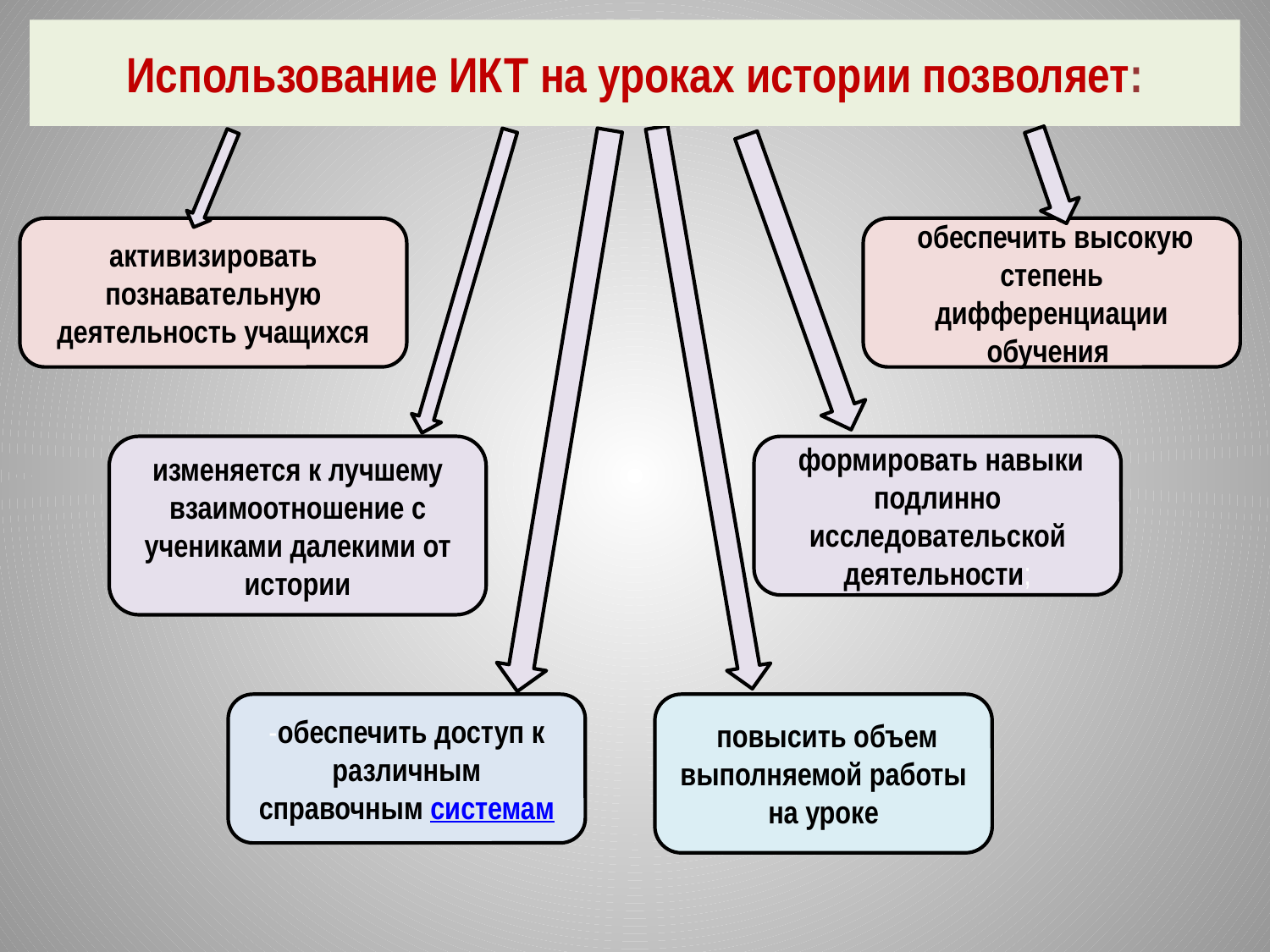

# Использование ИКТ на уроках истории позволяет:

активизировать познавательную деятельность учащихся
 обеспечить высокую степень дифференциации обучения
изменяется к лучшему взаимоотношение с учениками далекими от истории
 формировать навыки подлинно исследовательской деятельности;
-обеспечить доступ к различным справочным системам
 повысить объем выполняемой работы на уроке